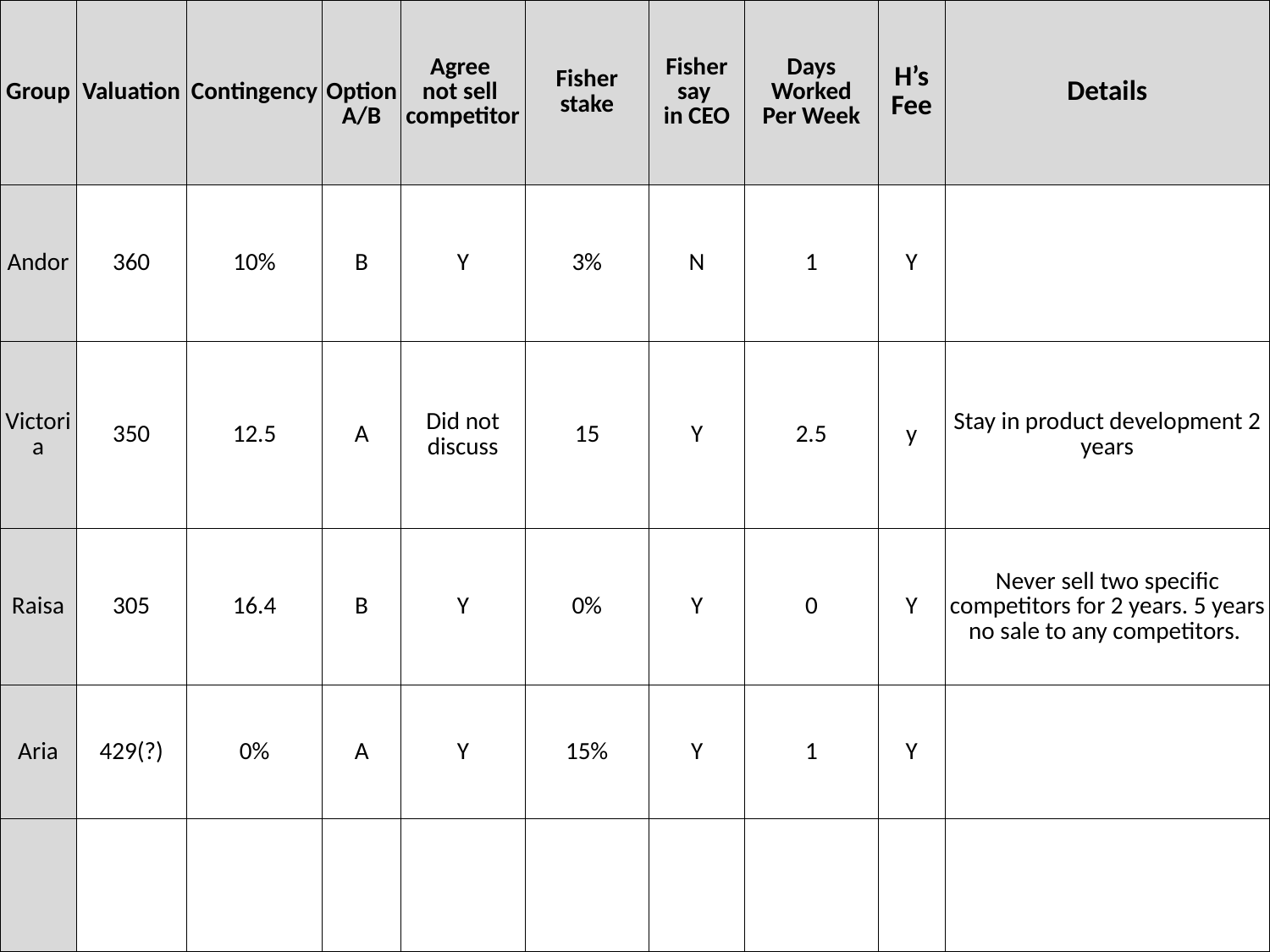

| Group | Valuation | Contingency | Option A/B | Agree not sell competitor | Fisher stake | Fisher say in CEO | Days Worked Per Week | H’s Fee | Details |
| --- | --- | --- | --- | --- | --- | --- | --- | --- | --- |
| Andor | 360 | 10% | B | Y | 3% | N | 1 | Y |  |
| Victoria | 350 | 12.5 | A | Did not discuss | 15 | Y | 2.5 | y | Stay in product development 2 years |
| Raisa | 305 | 16.4 | B | Y | 0% | Y | 0 | Y | Never sell two specific competitors for 2 years. 5 years no sale to any competitors. |
| Aria | 429(?) | 0% | A | Y | 15% | Y | 1 | Y |  |
|  |  |  |  |  |  |  |  |  |  |